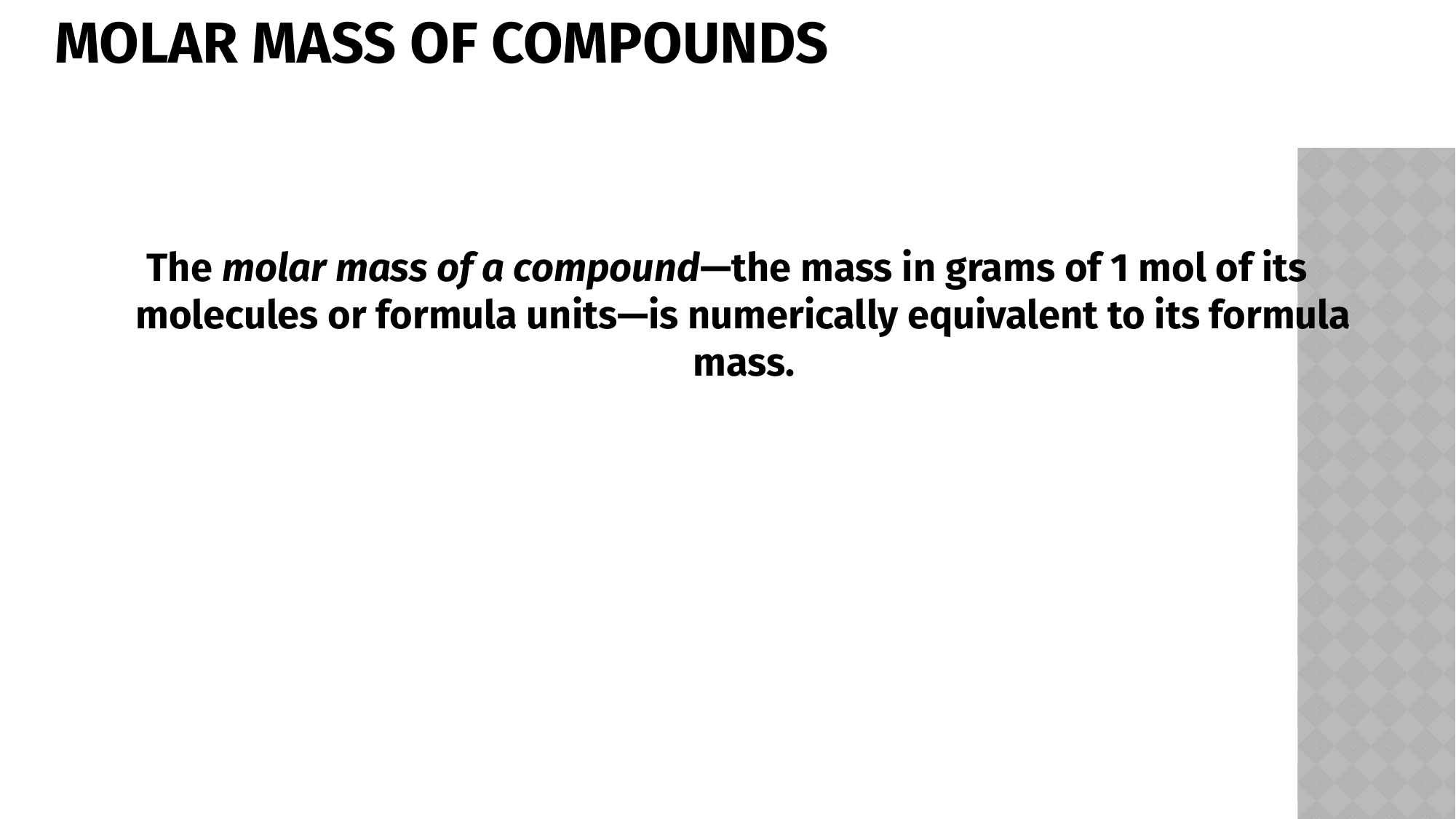

# Molar Mass of Compounds
The molar mass of a compound—the mass in grams of 1 mol of its molecules or formula units—is numerically equivalent to its formula mass.